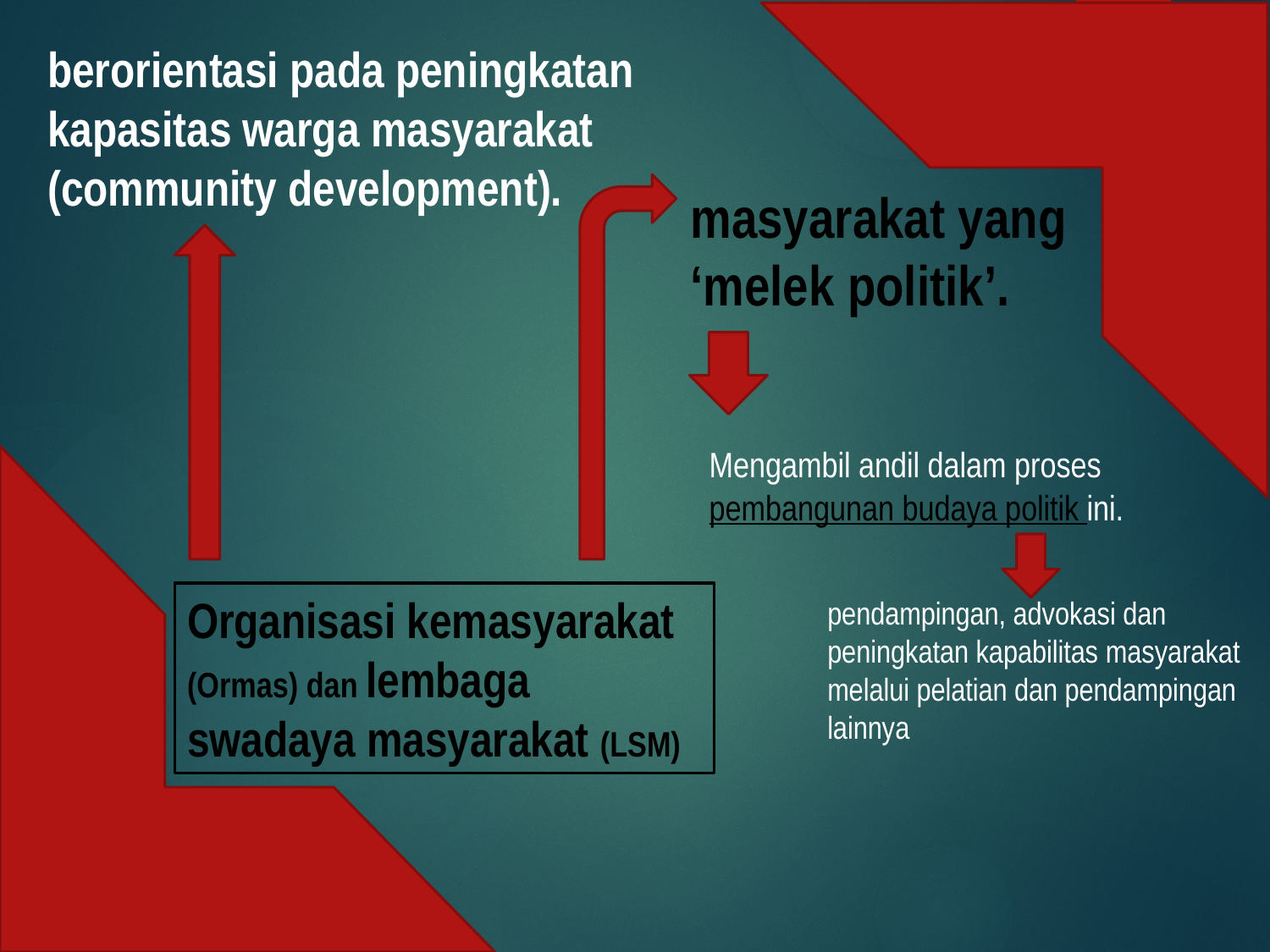

berorientasi pada peningkatan kapasitas warga masyarakat (community development).

masyarakat yang ‘melek politik’.

Mengambil andil dalam proses pembangunan budaya politik ini.

Organisasi kemasyarakat (Ormas) dan lembaga swadaya masyarakat (LSM)
pendampingan, advokasi dan peningkatan kapabilitas masyarakat melalui pelatian dan pendampingan lainnya